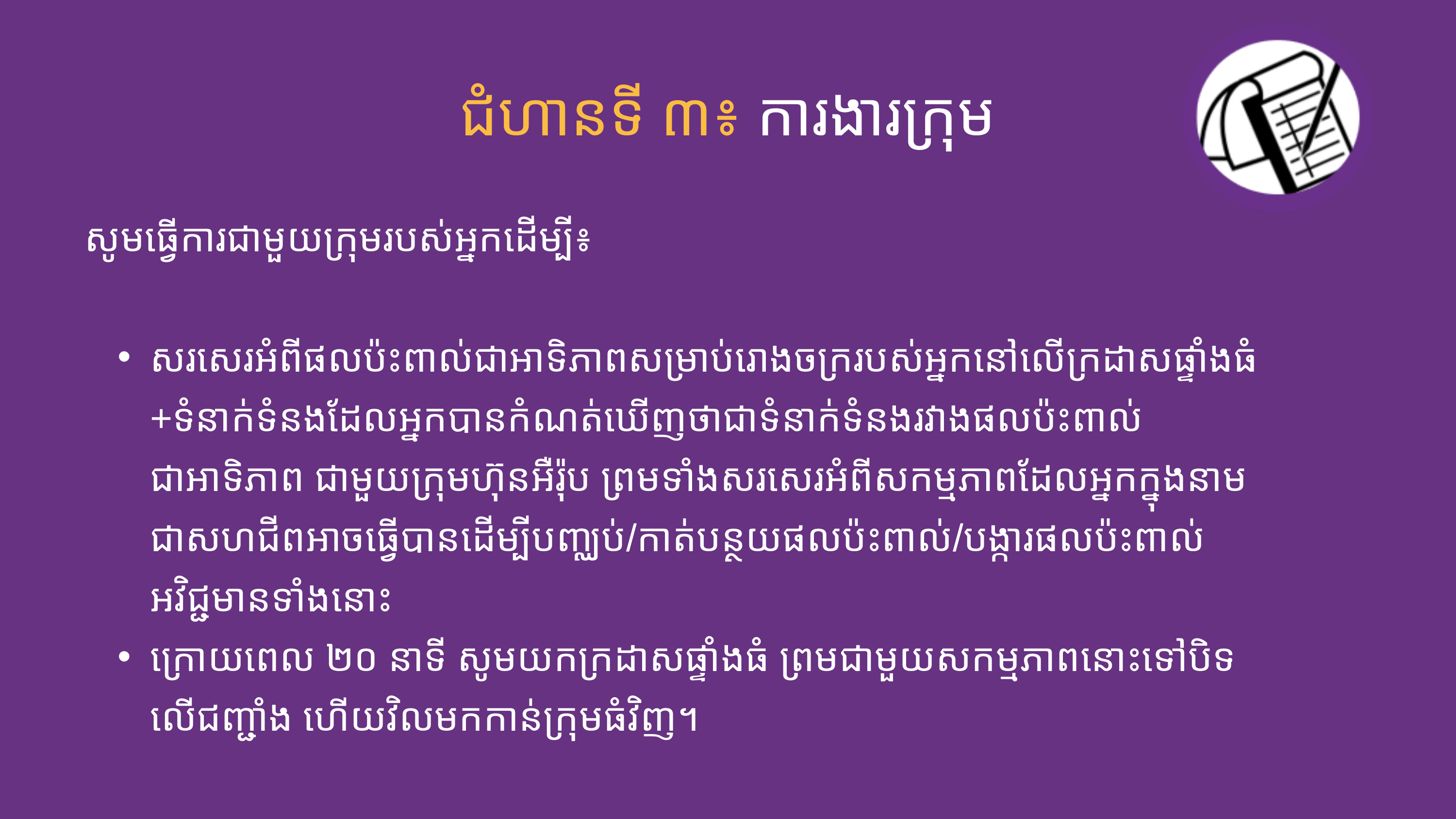

ជំហាន​ទី ៣៖ ការងារ​ក្រុម​
សូម​ធ្វើការជាមួយ​ក្រុម​របស់​អ្នកដើម្បី៖

សរសេរអំពីផលប៉ះពាល់ជា​អាទិភាពសម្រាប់រោងចក្រ​របស់​អ្នកនៅលើ​ក្រដាស​ផ្ទាំងធំ +ទំនាក់​ទំនង​ដែល​អ្នក​បាន​កំណត់ឃើញថាជា​ទំនាក់​ទំនង​រវាង​ផលប៉ះពាល់ជាអាទិភាព ជាមួ​យ​ក្រុម​ហ៊ុន​អឺរ៉ុប​ ព្រមទាំងសរសេរ​អំពី​សកម្មភាពដែល​អ្ន​កក្នុង​នាមជា​សហជីពអាចធ្វើ​បាន​ដើម្បីបញ្ឈប់/កាត់បន្ថយ​ផលប៉ះពាល់/​បង្ការផលប៉ះពាល់​អវិជ្ជមាន​ទាំងនោះ
​ក្រោយ​ពេល ២០ នាទី សូមយក​ក្រដាស​ផ្ទាំងធំ ព្រមជាមួយ​សកម្មភាព​នោះទៅបិទលើជញ្ជាំង ហើយ​វិលមកកាន់​ក្រុម​ធំវិញ។​